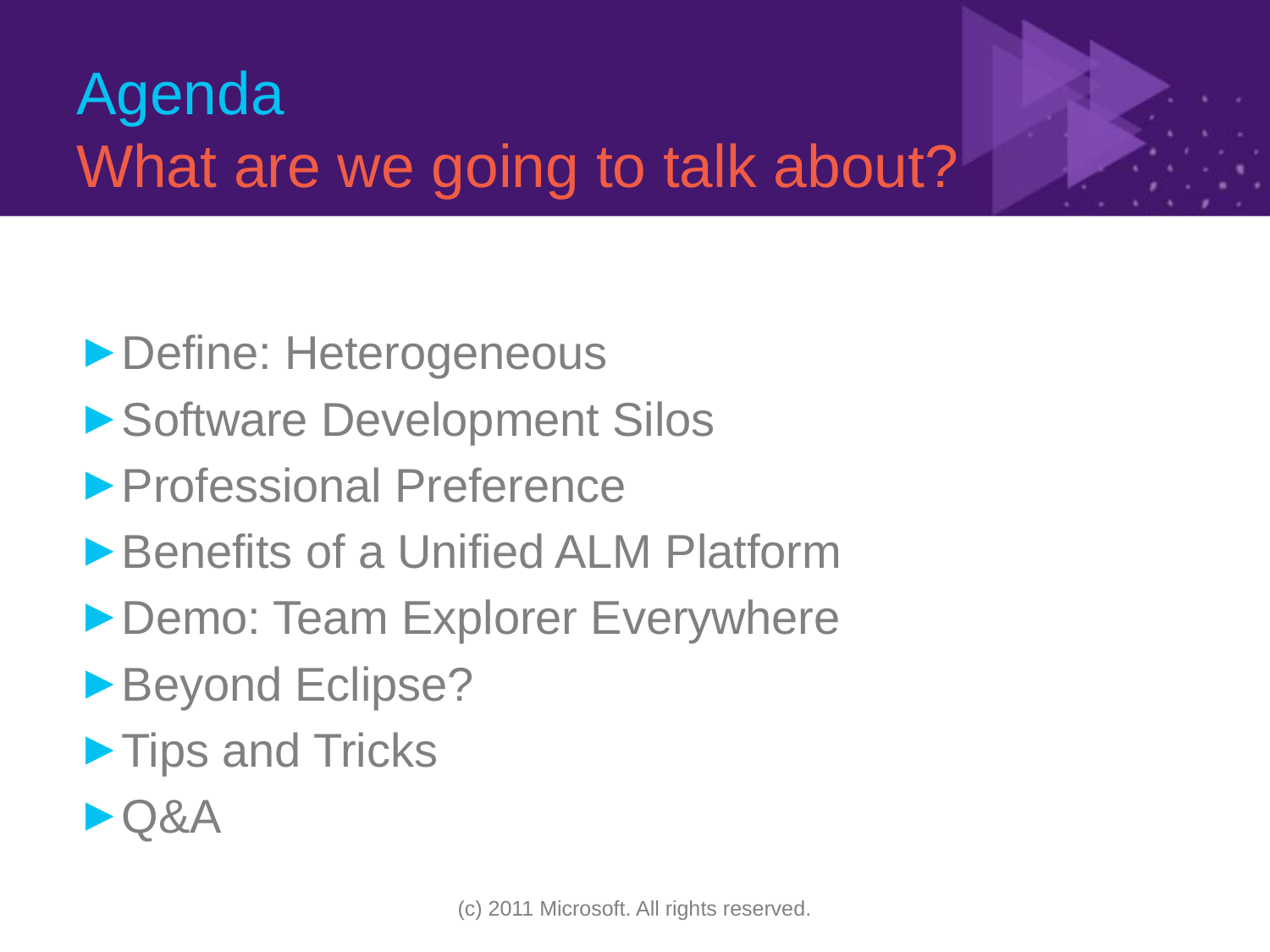

# Agenda What are we going to talk about?
Define: Heterogeneous
Software Development Silos
Professional Preference
Benefits of a Unified ALM Platform
Demo: Team Explorer Everywhere
Beyond Eclipse?
Tips and Tricks
Q&A
(c) 2011 Microsoft. All rights reserved.